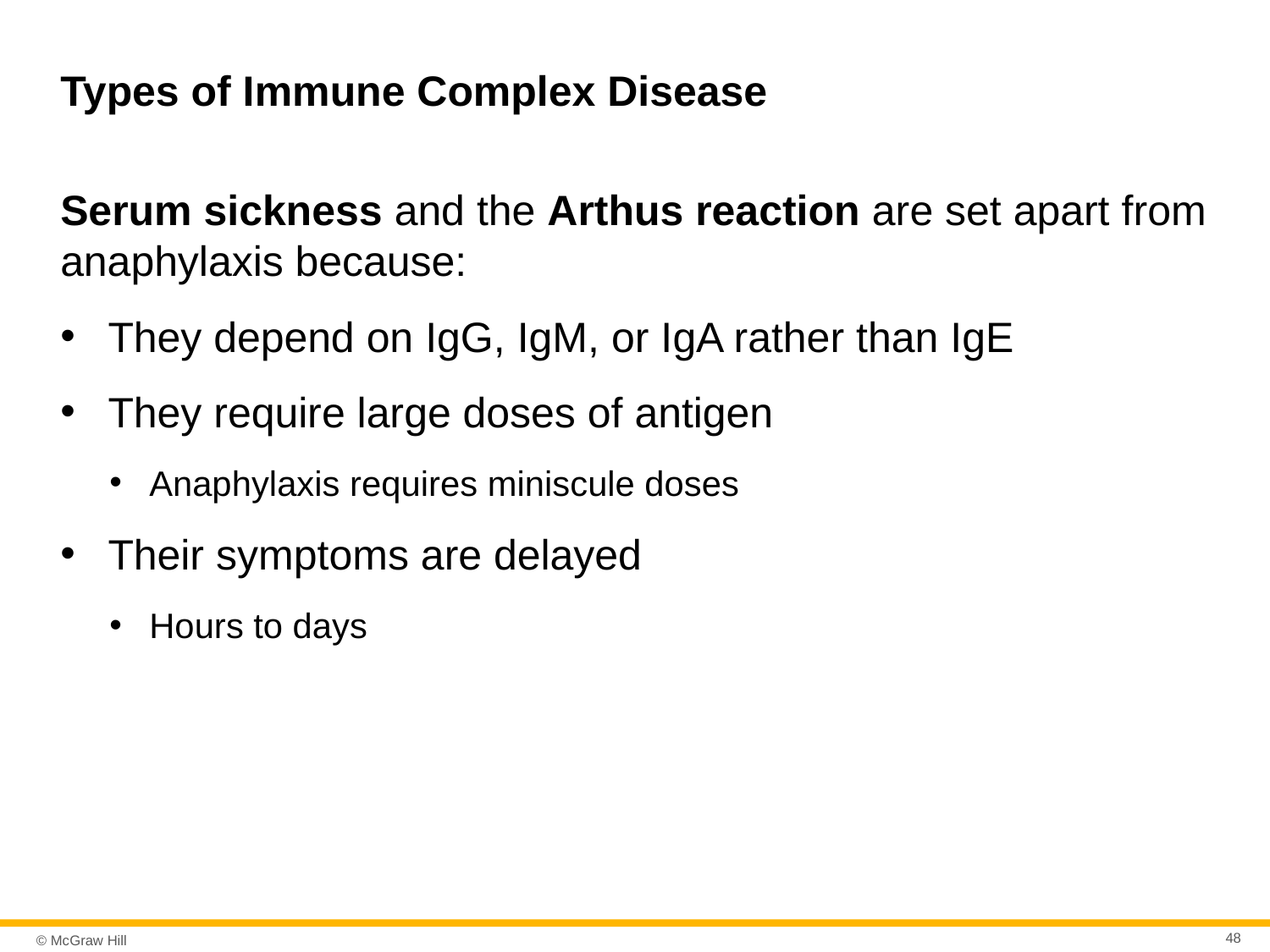

# Types of Immune Complex Disease
Serum sickness and the Arthus reaction are set apart from anaphylaxis because:
They depend on IgG, IgM, or IgA rather than IgE
They require large doses of antigen
Anaphylaxis requires miniscule doses
Their symptoms are delayed
Hours to days